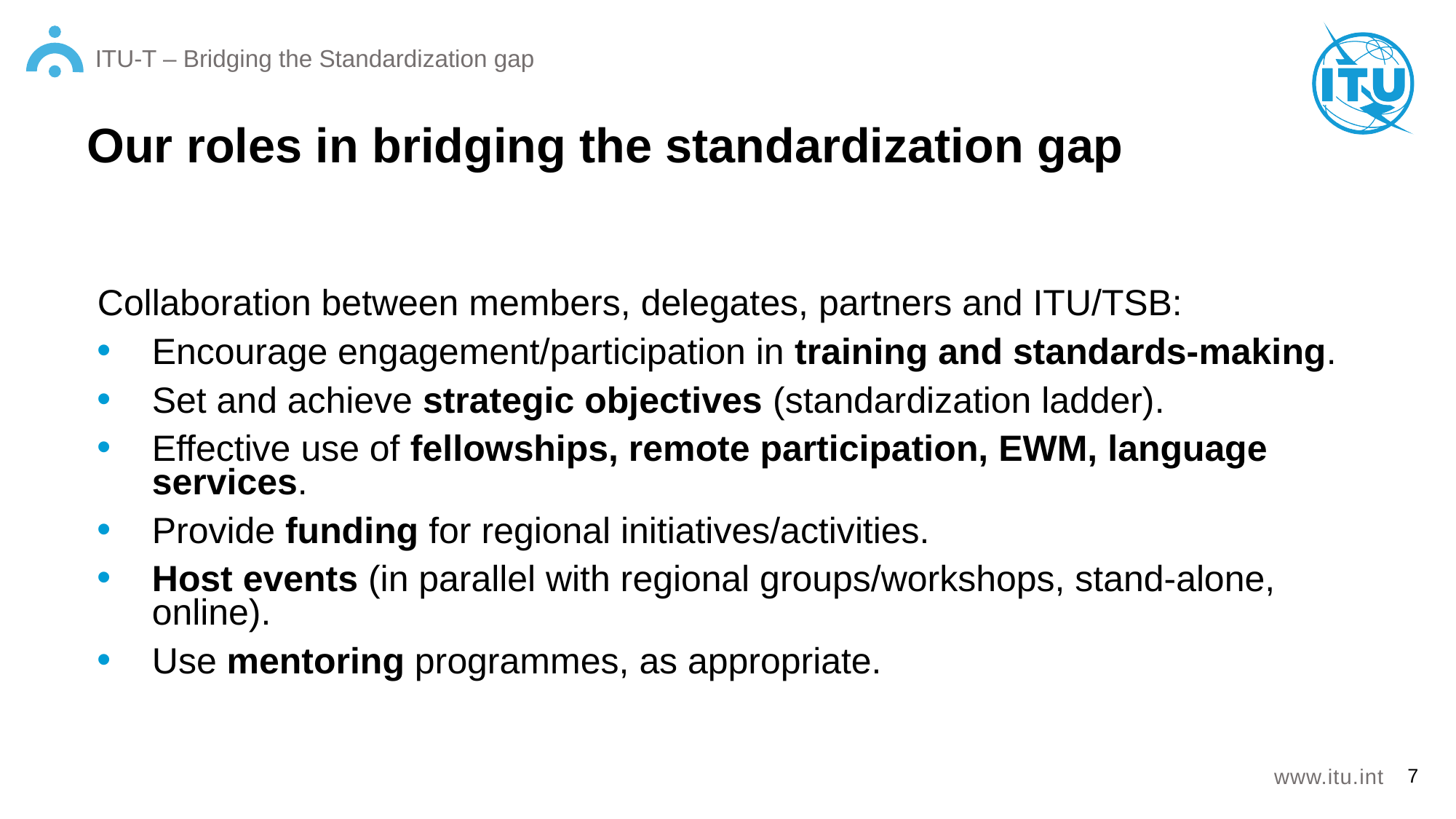

# Our roles in bridging the standardization gap
Collaboration between members, delegates, partners and ITU/TSB:
Encourage engagement/participation in training and standards-making.
Set and achieve strategic objectives (standardization ladder).
Effective use of fellowships, remote participation, EWM, language services.
Provide funding for regional initiatives/activities.
Host events (in parallel with regional groups/workshops, stand-alone, online).
Use mentoring programmes, as appropriate.